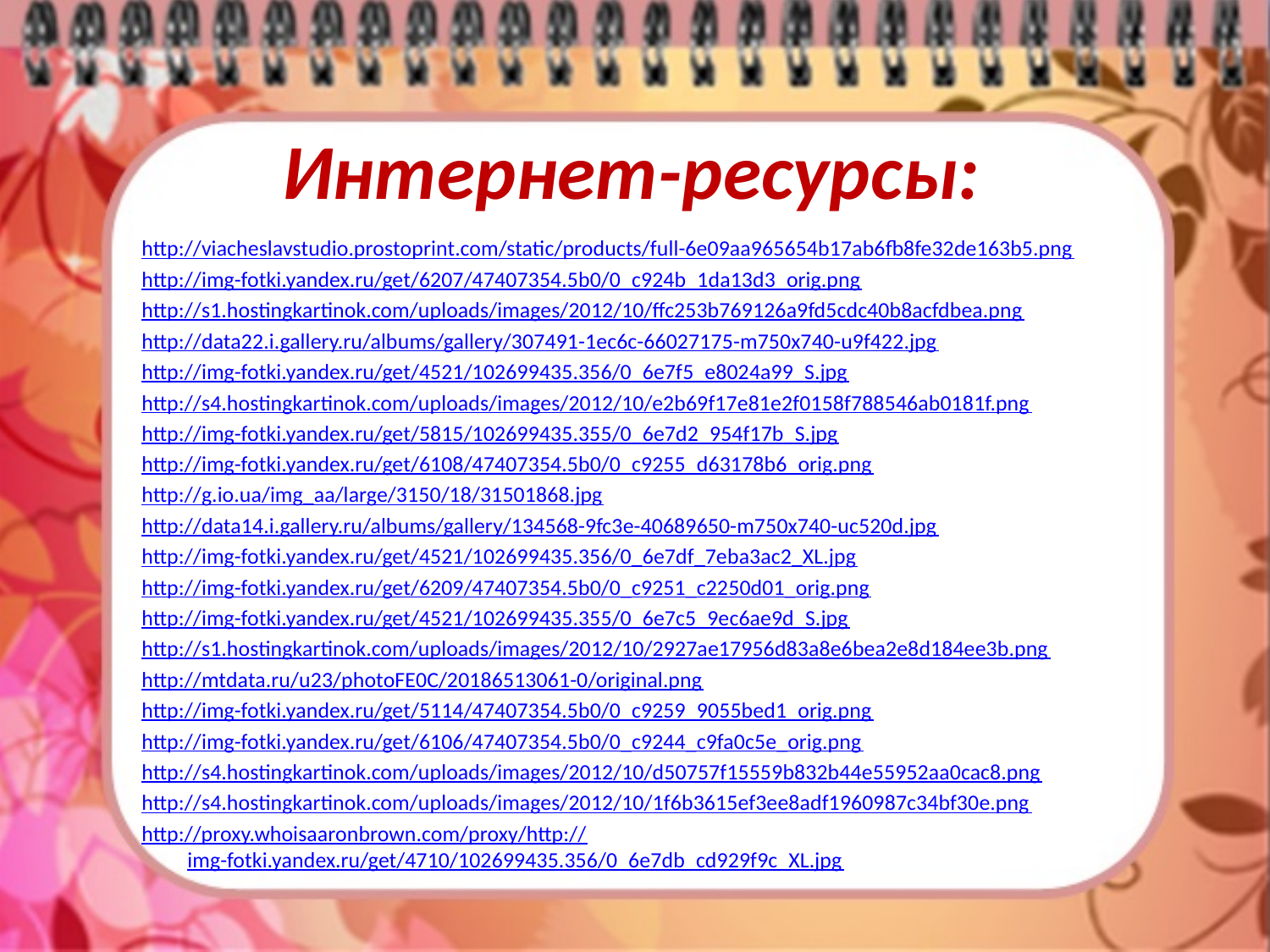

# Интернет-ресурсы:
http://viacheslavstudio.prostoprint.com/static/products/full-6e09aa965654b17ab6fb8fe32de163b5.png
http://img-fotki.yandex.ru/get/6207/47407354.5b0/0_c924b_1da13d3_orig.png
http://s1.hostingkartinok.com/uploads/images/2012/10/ffc253b769126a9fd5cdc40b8acfdbea.png
http://data22.i.gallery.ru/albums/gallery/307491-1ec6c-66027175-m750x740-u9f422.jpg
http://img-fotki.yandex.ru/get/4521/102699435.356/0_6e7f5_e8024a99_S.jpg
http://s4.hostingkartinok.com/uploads/images/2012/10/e2b69f17e81e2f0158f788546ab0181f.png
http://img-fotki.yandex.ru/get/5815/102699435.355/0_6e7d2_954f17b_S.jpg
http://img-fotki.yandex.ru/get/6108/47407354.5b0/0_c9255_d63178b6_orig.png
http://g.io.ua/img_aa/large/3150/18/31501868.jpg
http://data14.i.gallery.ru/albums/gallery/134568-9fc3e-40689650-m750x740-uc520d.jpg
http://img-fotki.yandex.ru/get/4521/102699435.356/0_6e7df_7eba3ac2_XL.jpg
http://img-fotki.yandex.ru/get/6209/47407354.5b0/0_c9251_c2250d01_orig.png
http://img-fotki.yandex.ru/get/4521/102699435.355/0_6e7c5_9ec6ae9d_S.jpg
http://s1.hostingkartinok.com/uploads/images/2012/10/2927ae17956d83a8e6bea2e8d184ee3b.png
http://mtdata.ru/u23/photoFE0C/20186513061-0/original.png
http://img-fotki.yandex.ru/get/5114/47407354.5b0/0_c9259_9055bed1_orig.png
http://img-fotki.yandex.ru/get/6106/47407354.5b0/0_c9244_c9fa0c5e_orig.png
http://s4.hostingkartinok.com/uploads/images/2012/10/d50757f15559b832b44e55952aa0cac8.png
http://s4.hostingkartinok.com/uploads/images/2012/10/1f6b3615ef3ee8adf1960987c34bf30e.png
http://proxy.whoisaaronbrown.com/proxy/http://img-fotki.yandex.ru/get/4710/102699435.356/0_6e7db_cd929f9c_XL.jpg